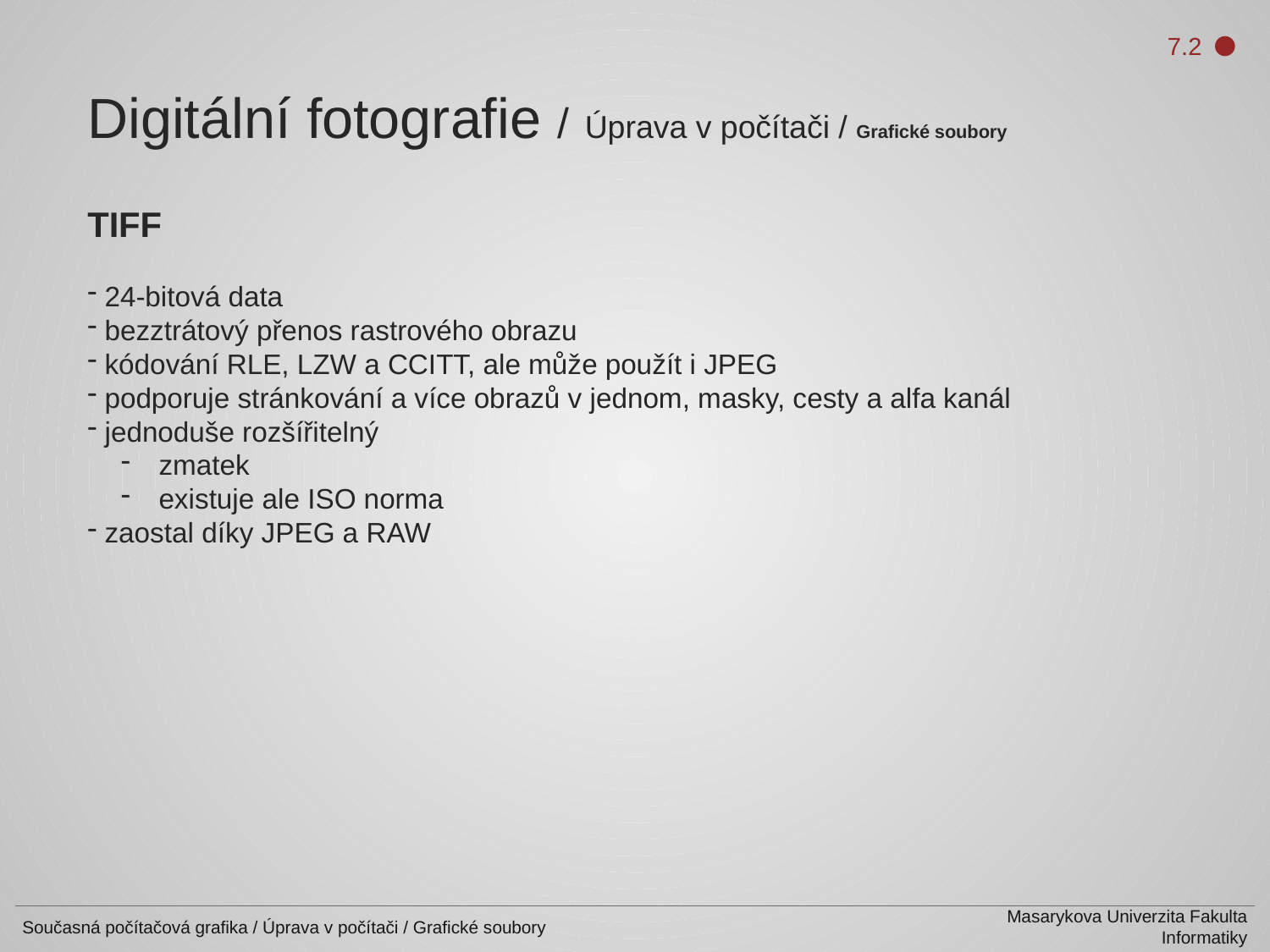

7.2

Digitální fotografie / Úprava v počítači / Grafické soubory

TIFF

 24-bitová data
 bezztrátový přenos rastrového obrazu
 kódování RLE, LZW a CCITT, ale může použít i JPEG
 podporuje stránkování a více obrazů v jednom, masky, cesty a alfa kanál
 jednoduše rozšířitelný
 zmatek
 existuje ale ISO norma
 zaostal díky JPEG a RAW
Současná počítačová grafika / Úprava v počítači / Grafické soubory
Masarykova Univerzita Fakulta Informatiky